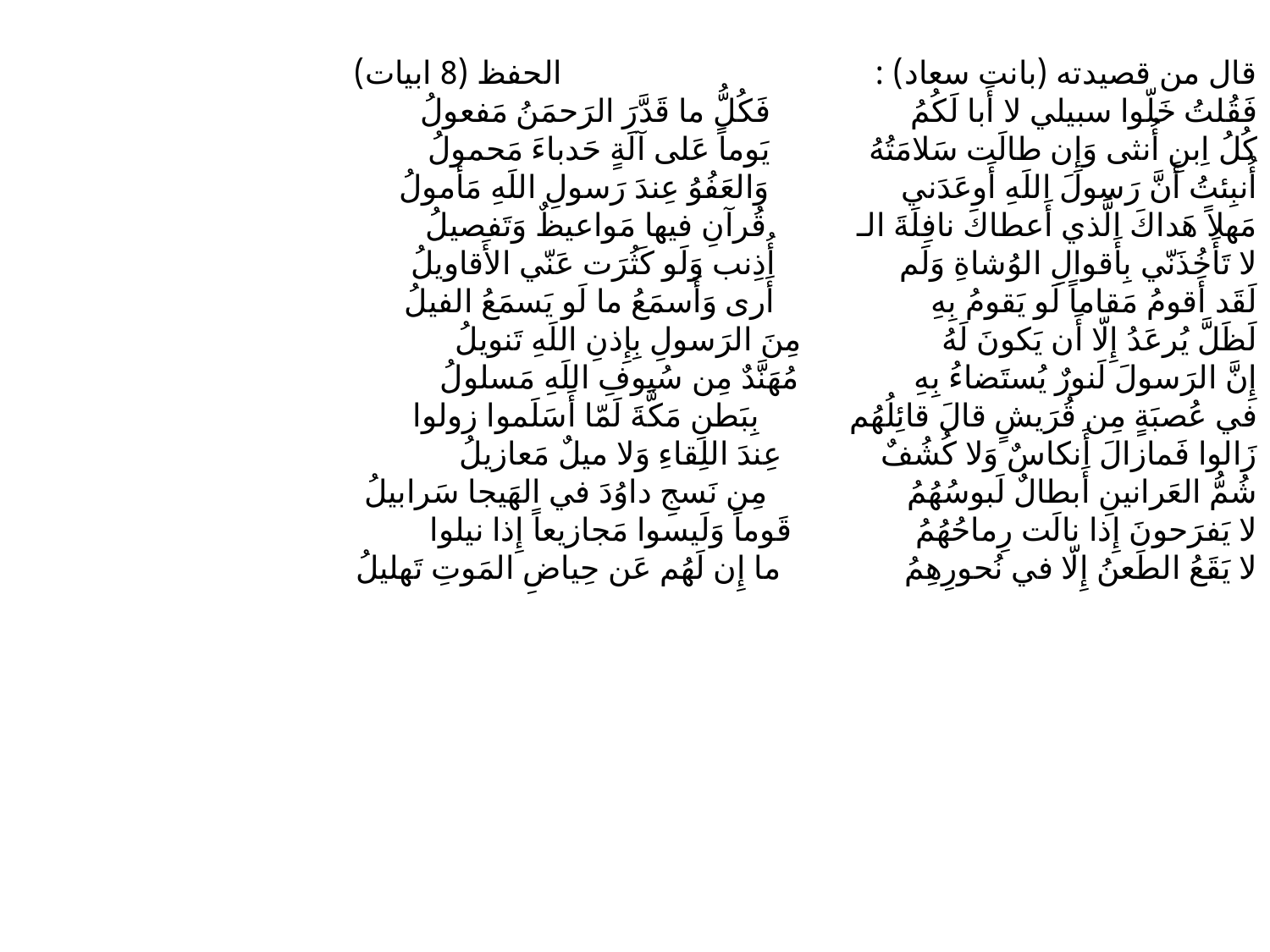

قال من قصيدته (بانت سعاد) :                                      الحفظ (8 ابيات)
فَقُلتُ خَلّوا سبيلي لا أَبا لَكُمُ                 فَكُلُّ ما قَدَّرَ الرَحمَنُ مَفعولُ
كُلُ اِبنِ أُنثى وَإِن طالَت سَلامَتُهُ            يَوماً عَلى آلَةٍ حَدباءَ مَحمولُ
أُنبِئتُ أَنَّ رَسولَ اللَهِ أَوعَدَني                وَالعَفُوُ عِندَ رَسولِ اللَهِ مَأمولُ
مَهلاً هَداكَ الَّذي أَعطاكَ نافِلَةَ الـ           قُرآنِ فيها مَواعيظٌ وَتَفصيلُ
لا تَأَخُذَنّي بِأَقوالِ الوُشاةِ وَلَم               أُذِنب وَلَو كَثُرَت عَنّي الأَقاويلُ
لَقَد أَقومُ مَقاماً لَو يَقومُ بِهِ                   أَرى وَأَسمَعُ ما لَو يَسمَعُ الفيلُ
لَظَلَّ يُرعَدُ إِلّا أَن يَكونَ لَهُ                 مِنَ الرَسولِ بِإِذنِ اللَهِ تَنويلُ
إِنَّ الرَسولَ لَنورٌ يُستَضاءُ بِهِ              مُهَنَّدٌ مِن سُيوفِ اللَهِ مَسلولُ
في عُصبَةٍ مِن قُرَيشٍ قالَ قائِلُهُم           بِبَطنِ مَكَّةَ لَمّا أَسَلَموا زولوا
زَالوا فَمازالَ أَنكاسٌ وَلا كُشُفٌ            عِندَ اللِقاءِ وَلا ميلٌ مَعازيلُ
شُمُّ العَرانينِ أَبطالٌ لَبوسُهُمُ                 مِن نَسجِ داوُدَ في الهَيجا سَرابيلُ
لا يَفرَحونَ إِذا نالَت رِماحُهُمُ               قَوماً وَلَيسوا مَجازيعاً إِذا نيلوا
لا يَقَعُ الطَعنُ إِلّا في نُحورِهِمُ               ما إِن لَهُم عَن حِياضِ المَوتِ تَهليلُ